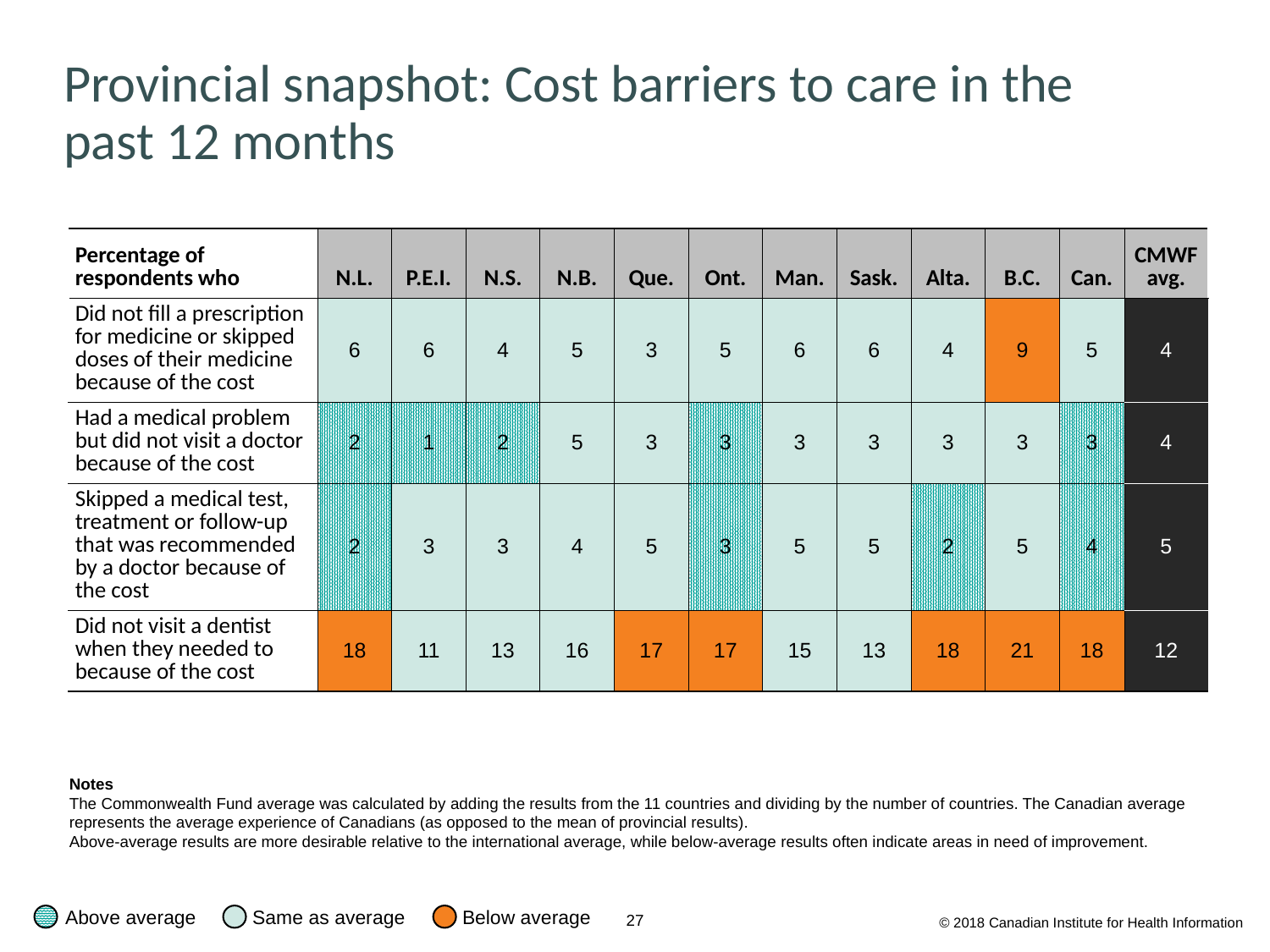

# Provincial snapshot: Cost barriers to care in the past 12 months
| Percentage of respondents who | N.L. | P.E.I. | N.S. | N.B. | Que. | Ont. | Man. | Sask. | Alta. | B.C. | Can. | CMWF avg. |
| --- | --- | --- | --- | --- | --- | --- | --- | --- | --- | --- | --- | --- |
| Did not fill a prescription for medicine or skipped doses of their medicine because of the cost | 6 | 6 | 4 | 5 | 3 | 5 | 6 | 6 | 4 | 9 | 5 | 4 |
| Had a medical problem but did not visit a doctor because of the cost | 2 | 1 | 2 | 5 | 3 | 3 | 3 | 3 | 3 | 3 | 3 | 4 |
| Skipped a medical test, treatment or follow-up that was recommended by a doctor because of the cost | 2 | 3 | 3 | 4 | 5 | 3 | 5 | 5 | 2 | 5 | 4 | 5 |
| Did not visit a dentist when they needed to because of the cost | 18 | 11 | 13 | 16 | 17 | 17 | 15 | 13 | 18 | 21 | 18 | 12 |
Notes
The Commonwealth Fund average was calculated by adding the results from the 11 countries and dividing by the number of countries. The Canadian average represents the average experience of Canadians (as opposed to the mean of provincial results).
Above-average results are more desirable relative to the international average, while below-average results often indicate areas in need of improvement.
Below average

Above average

Same as average

© 2018 Canadian Institute for Health Information
27